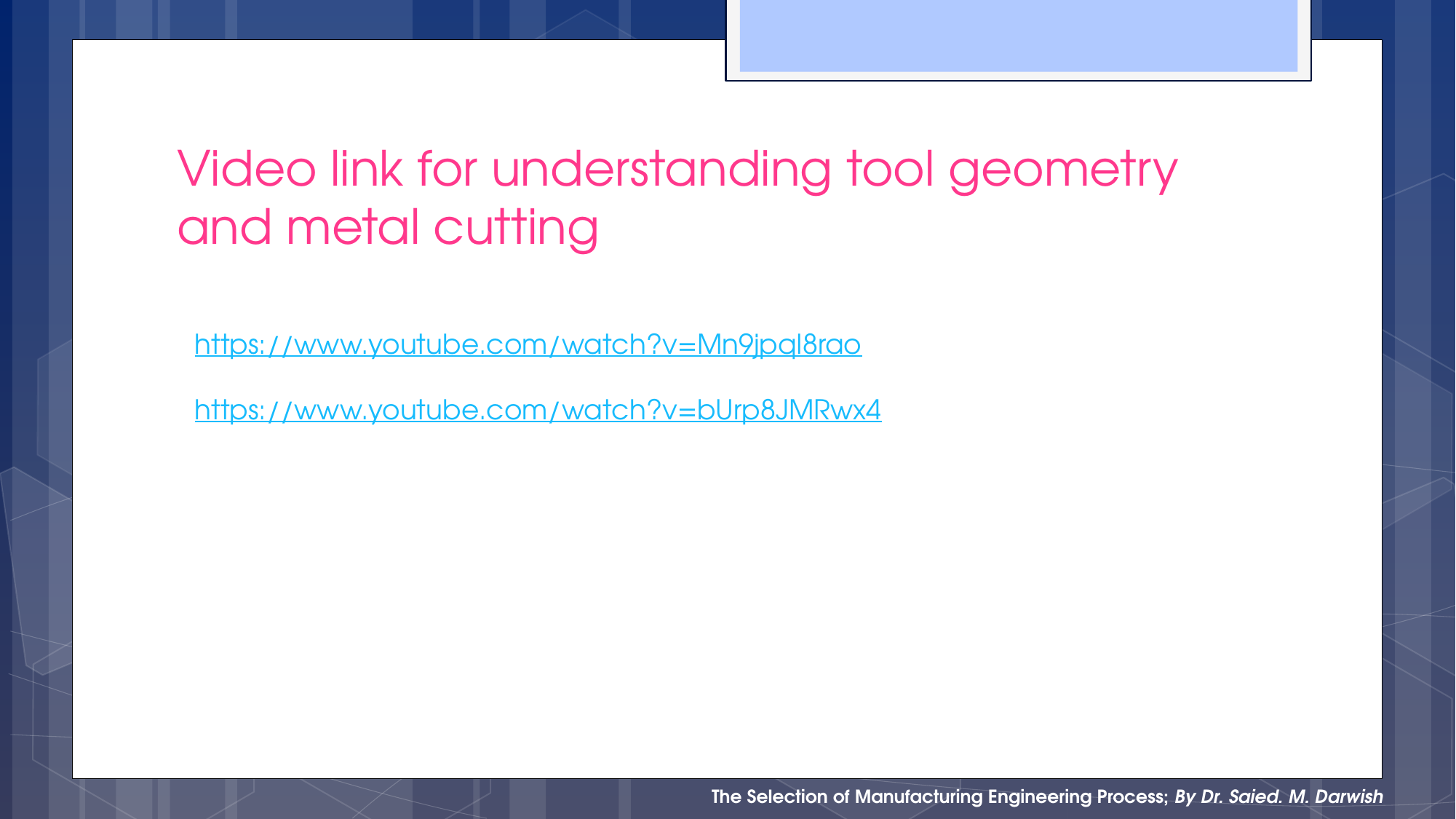

# Video link for understanding tool geometry and metal cutting
https://www.youtube.com/watch?v=Mn9jpqI8rao

https://www.youtube.com/watch?v=bUrp8JMRwx4